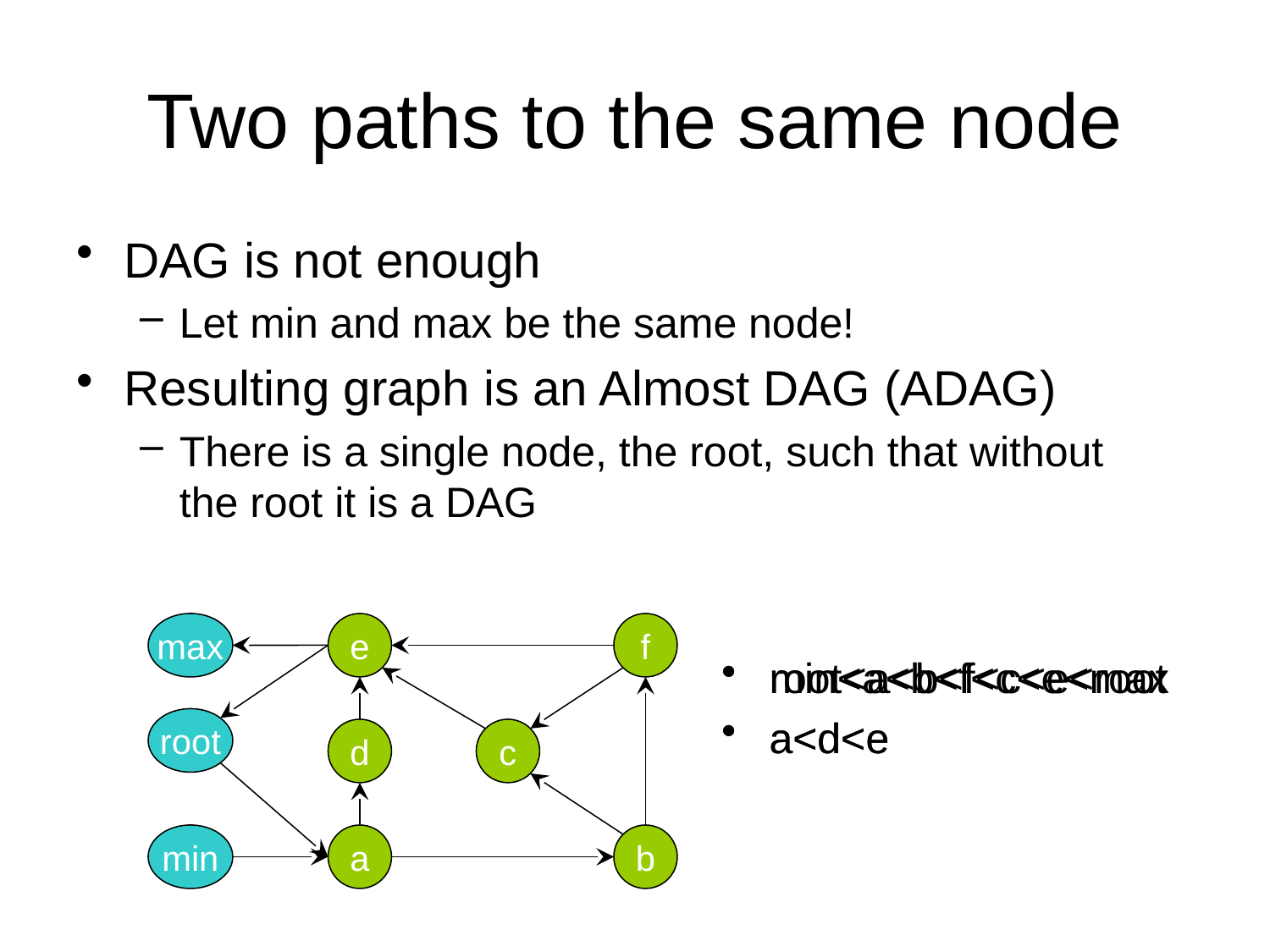

# Two paths to the same node
DAG is not enough
Let min and max be the same node!
Resulting graph is an Almost DAG (ADAG)
There is a single node, the root, such that without the root it is a DAG
max
e
f
min<a<b<f<c<e<max
a<d<e
root<a<b<f<c<e<root
a<d<e
root
d
c
min
a
b